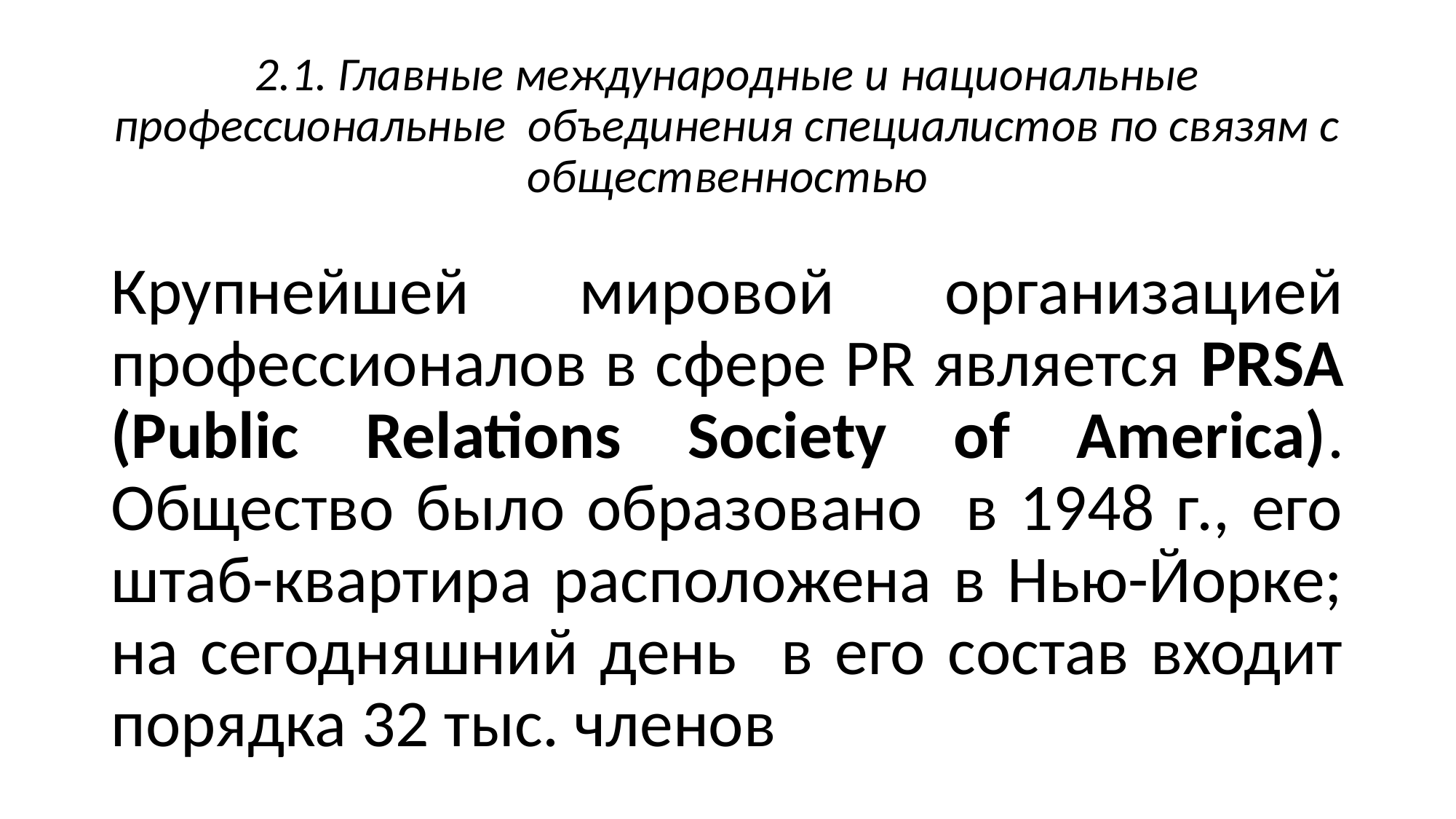

# 2.1. Главные международные и национальные профессиональные  объединения специалистов по связям с общественностью
Крупнейшей мировой организацией профессионалов в сфере PR является PRSA (Public Relations Society of America). Общество было образовано  в 1948 г., его штаб-квартира расположена в Нью-Йорке; на сегодняшний день  в его состав входит порядка 32 тыс. членов